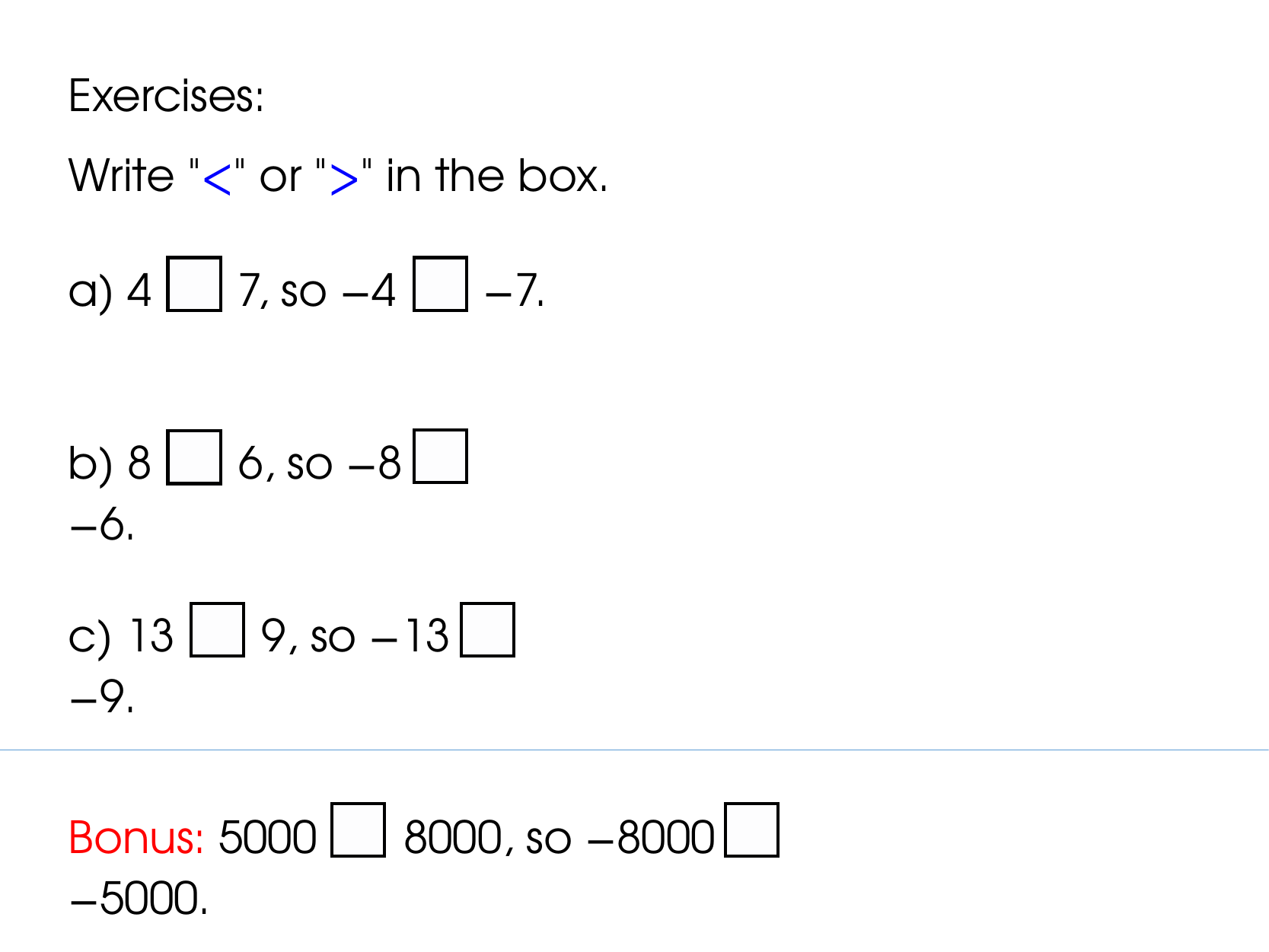

Exercises:
Write "<" or ">" in the box.
a) 4       7, so −4       −7.

b) 8       6, so −8       −6.

c) 13       9, so −13       −9.

Bonus: 5000       8000, so −8000       −5000.